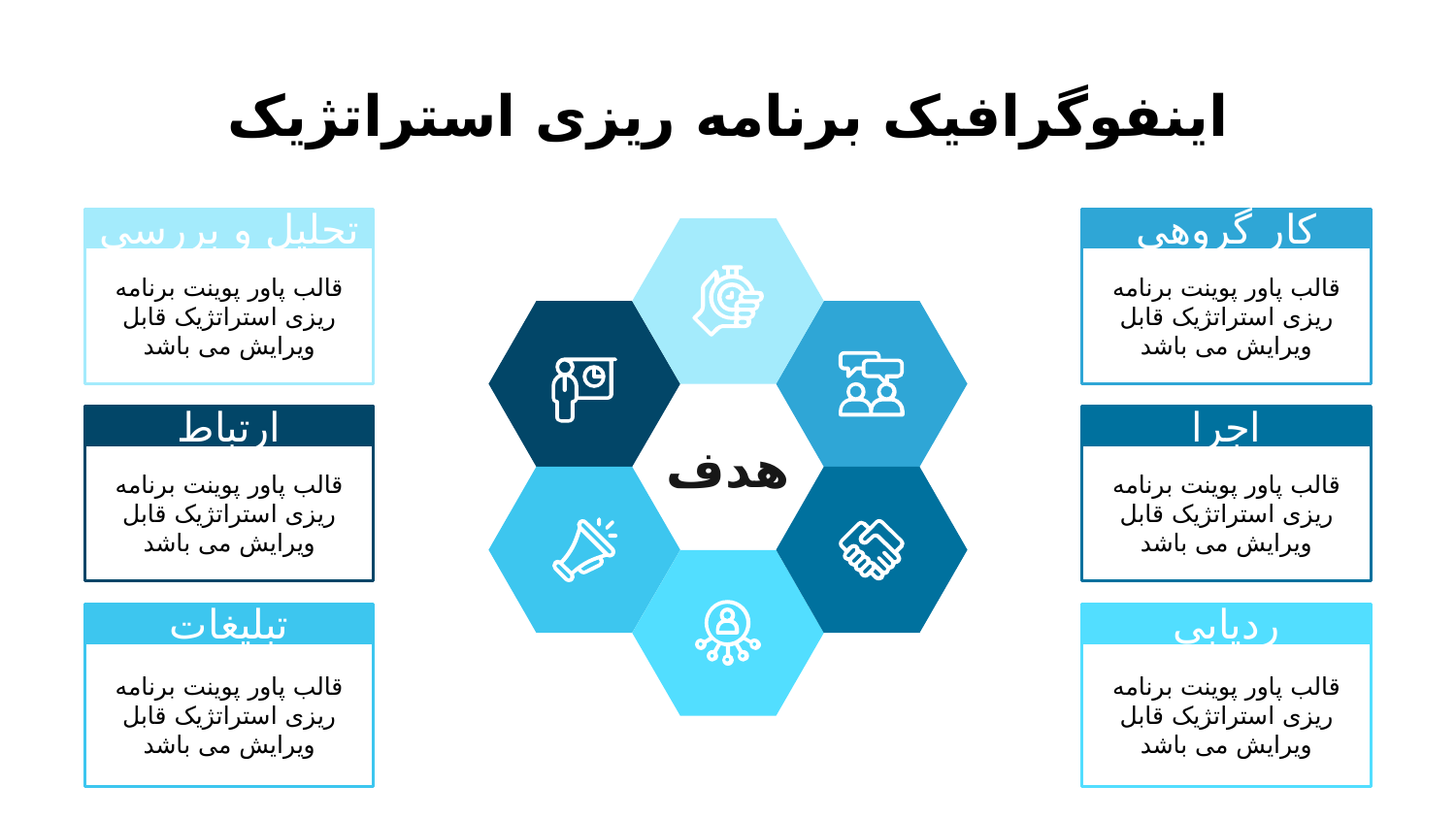

# اینفوگرافیک برنامه ریزی استراتژیک
تحلیل و بررسی
قالب پاور پوینت برنامه ریزی استراتژیک قابل ویرایش می باشد
کار گروهی
قالب پاور پوینت برنامه ریزی استراتژیک قابل ویرایش می باشد

ارتباط
قالب پاور پوینت برنامه ریزی استراتژیک قابل ویرایش می باشد
اجرا
قالب پاور پوینت برنامه ریزی استراتژیک قابل ویرایش می باشد
هدف

تبلیغات
قالب پاور پوینت برنامه ریزی استراتژیک قابل ویرایش می باشد
ردیابی
قالب پاور پوینت برنامه ریزی استراتژیک قابل ویرایش می باشد